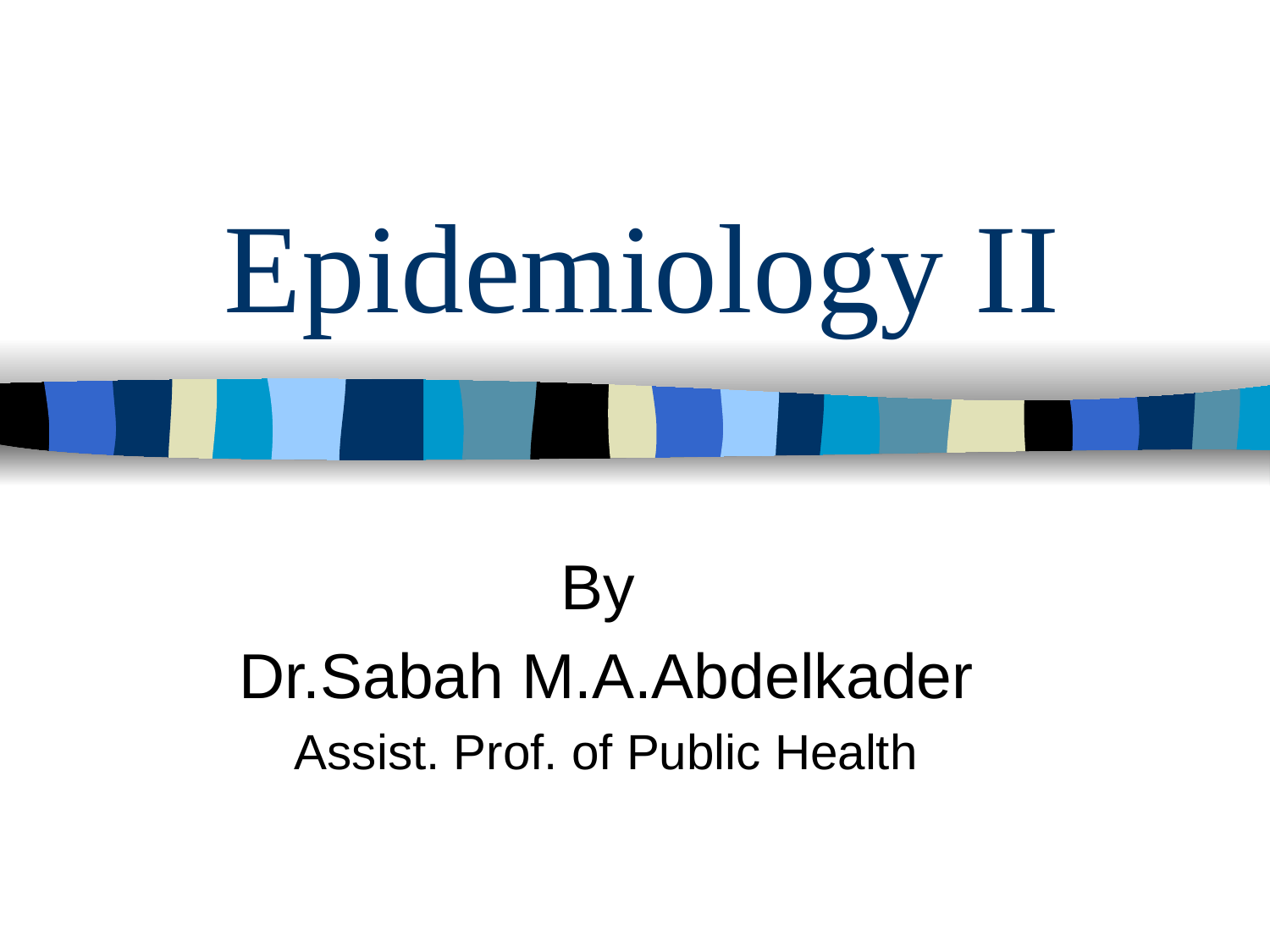

# Epidemiology II
By
Dr.Sabah M.A.Abdelkader
Assist. Prof. of Public Health